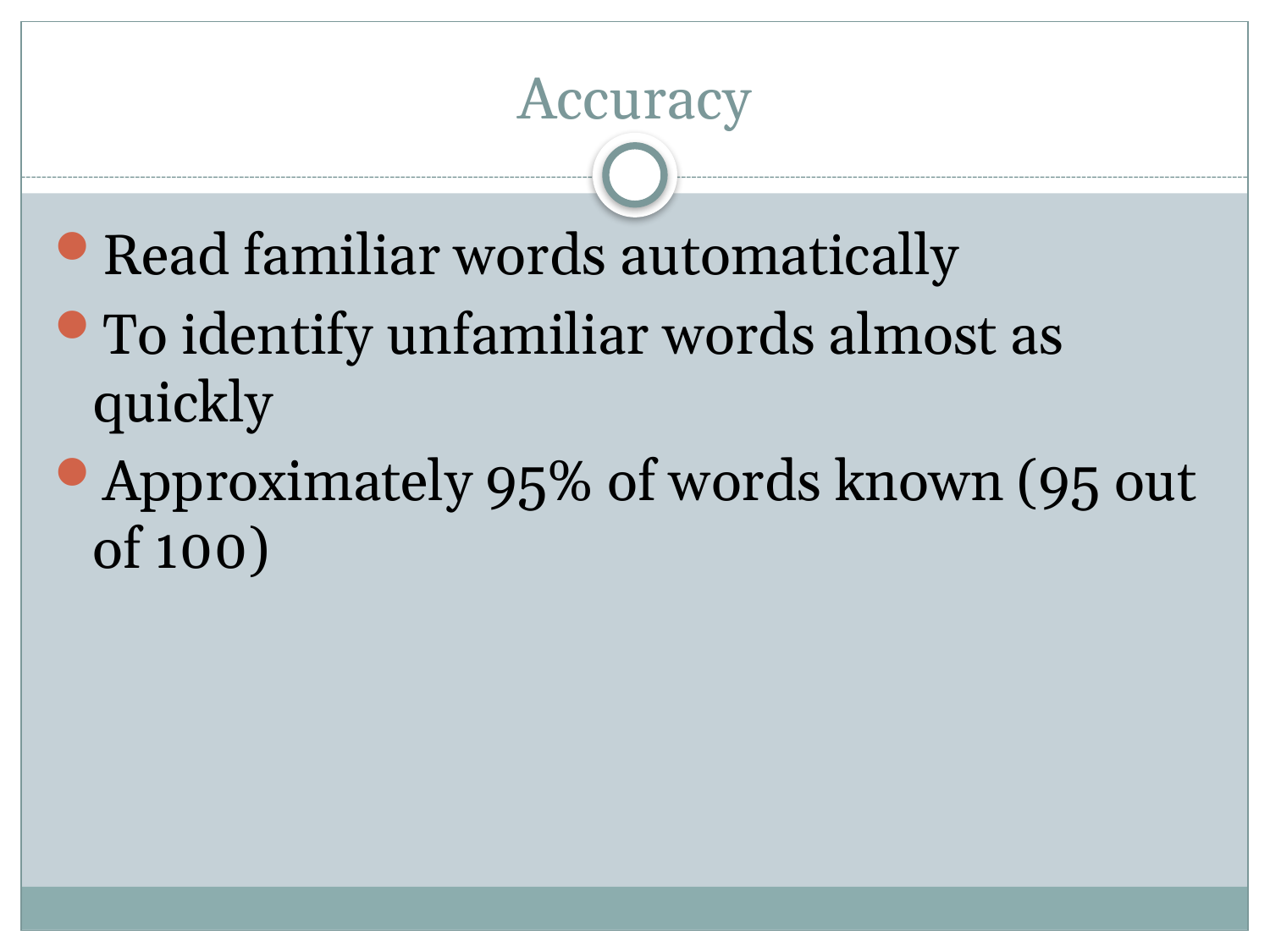

# Accuracy
Read familiar words automatically
To identify unfamiliar words almost as quickly
Approximately 95% of words known (95 out of 100)